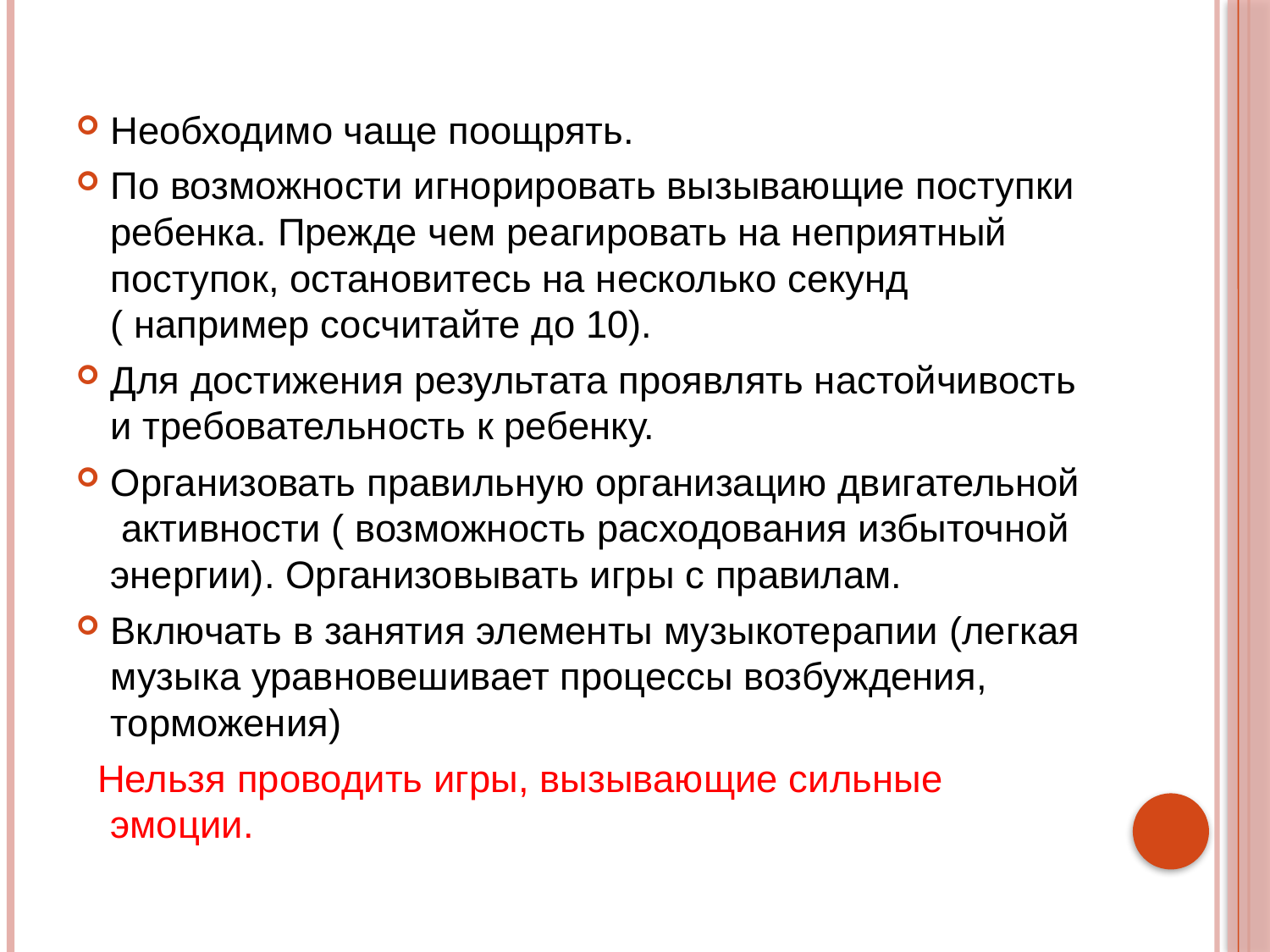

Необходимо чаще поощрять.
По возможности игнорировать вызывающие поступки ребенка. Прежде чем реагировать на неприятный поступок, остановитесь на несколько секунд ( например сосчитайте до 10).
Для достижения результата проявлять настойчивость и требовательность к ребенку.
Организовать правильную организацию двигательной  активности ( возможность расходования избыточной энергии). Организовывать игры с правилам.
Включать в занятия элементы музыкотерапии (легкая музыка уравновешивает процессы возбуждения, торможения)
  Нельзя проводить игры, вызывающие сильные эмоции.